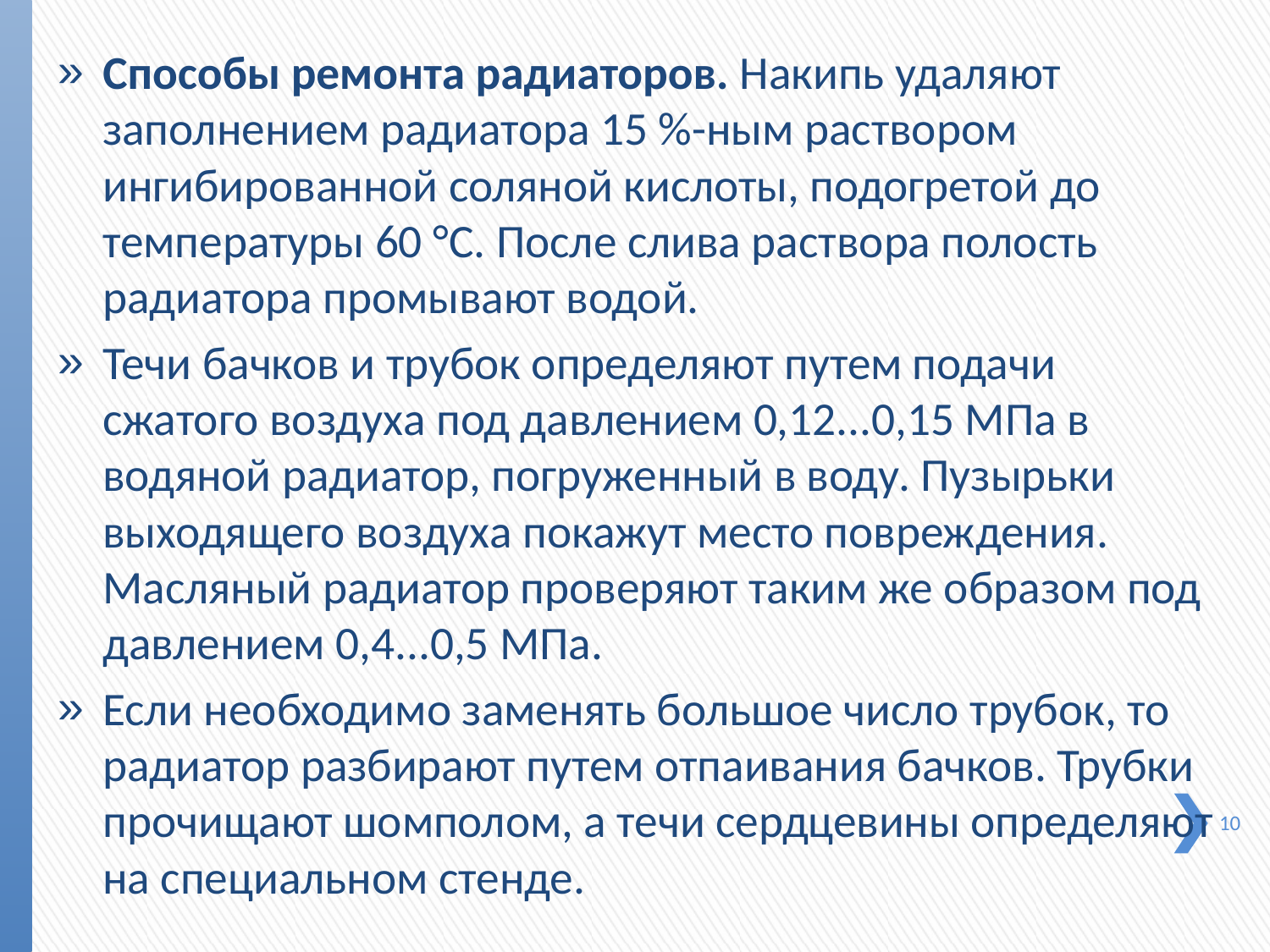

Способы ремонта радиаторов. Накипь удаляют заполне­нием радиатора 15 %-ным раствором ингибированной соляной кислоты, подогретой до температуры 60 °С. После слива рас­твора полость радиатора промывают водой.
Течи бачков и трубок определяют путем подачи сжатого воздуха под давлением 0,12...0,15 МПа в водяной радиатор, погруженный в воду. Пузырьки выходящего воздуха покажут место повреждения. Масляный радиатор проверяют таким же образом под давлением 0,4...0,5 МПа.
Если необходимо заменять большое число трубок, то ра­диатор разбирают путем отпаивания бачков. Трубки прочи­щают шомполом, а течи сердцевины определяют на специаль­ном стенде.
10